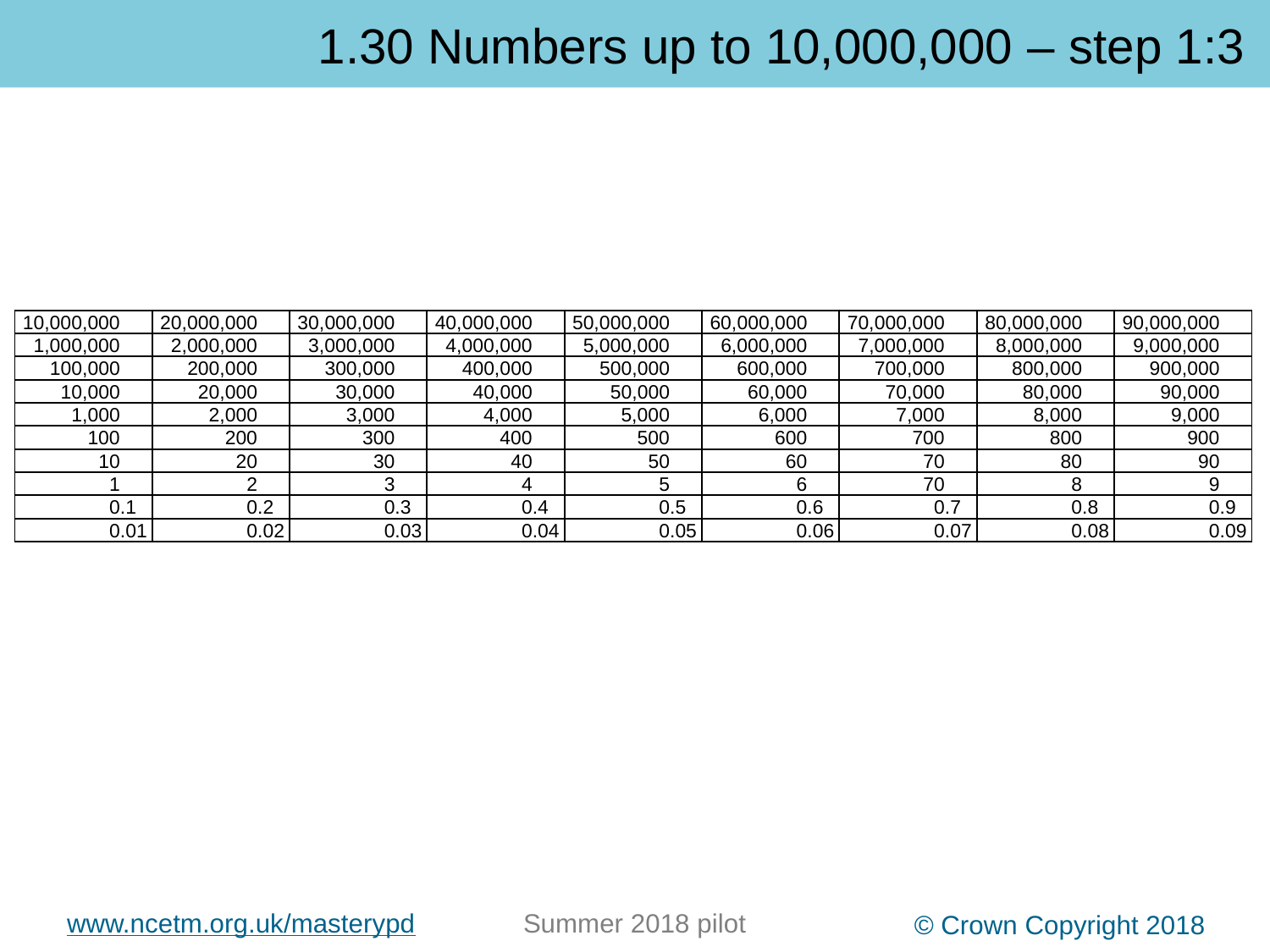

1.30 Numbers up to 10,000,000 – step 1:3
| 10,000,000.00 | 20,000,000.00 | 30,000,000.00 | 40,000,000.00 | 50,000,000.00 | 60,000,000.00 | 70,000,000.00 | 80,000,000.00 | 90,000,000.00 |
| --- | --- | --- | --- | --- | --- | --- | --- | --- |
| 1,000,000.00 | 2,000,000.00 | 3,000,000.00 | 4,000,000.00 | 5,000,000.00 | 6,000,000.00 | 7,000,000.00 | 8,000,000.00 | 9,000,000.00 |
| 100,000.00 | 200,000.00 | 300,000.00 | 400,000.00 | 500,000.00 | 600,000.00 | 700,000.00 | 800,000.00 | 900,000.00 |
| 10,000.00 | 20,000.00 | 30,000.00 | 40,000.00 | 50,000.00 | 60,000.00 | 70,000.00 | 80,000.00 | 90,000.00 |
| 1,000.00 | 2,000.00 | 3,000.00 | 4,000.00 | 5,000.00 | 6,000.00 | 7,000.00 | 8,000.00 | 9,000.00 |
| 100.00 | 200.00 | 300.00 | 400.00 | 500.00 | 600.00 | 700.00 | 800.00 | 900.00 |
| 10.00 | 20.00 | 30.00 | 40.00 | 50.00 | 60.00 | 70.00 | 80.00 | 90.00 |
| 1.00 | 2.00 | 3.00 | 4.00 | 5.00 | 6.00 | 70.00 | 8.00 | 9.00 |
| 0.10 | 0.20 | 0.30 | 0.40 | 0.50 | 0.60 | 0.70 | 0.80 | 0.90 |
| 0.01 | 0.02 | 0.03 | 0.04 | 0.05 | 0.06 | 0.07 | 0.08 | 0.09 |